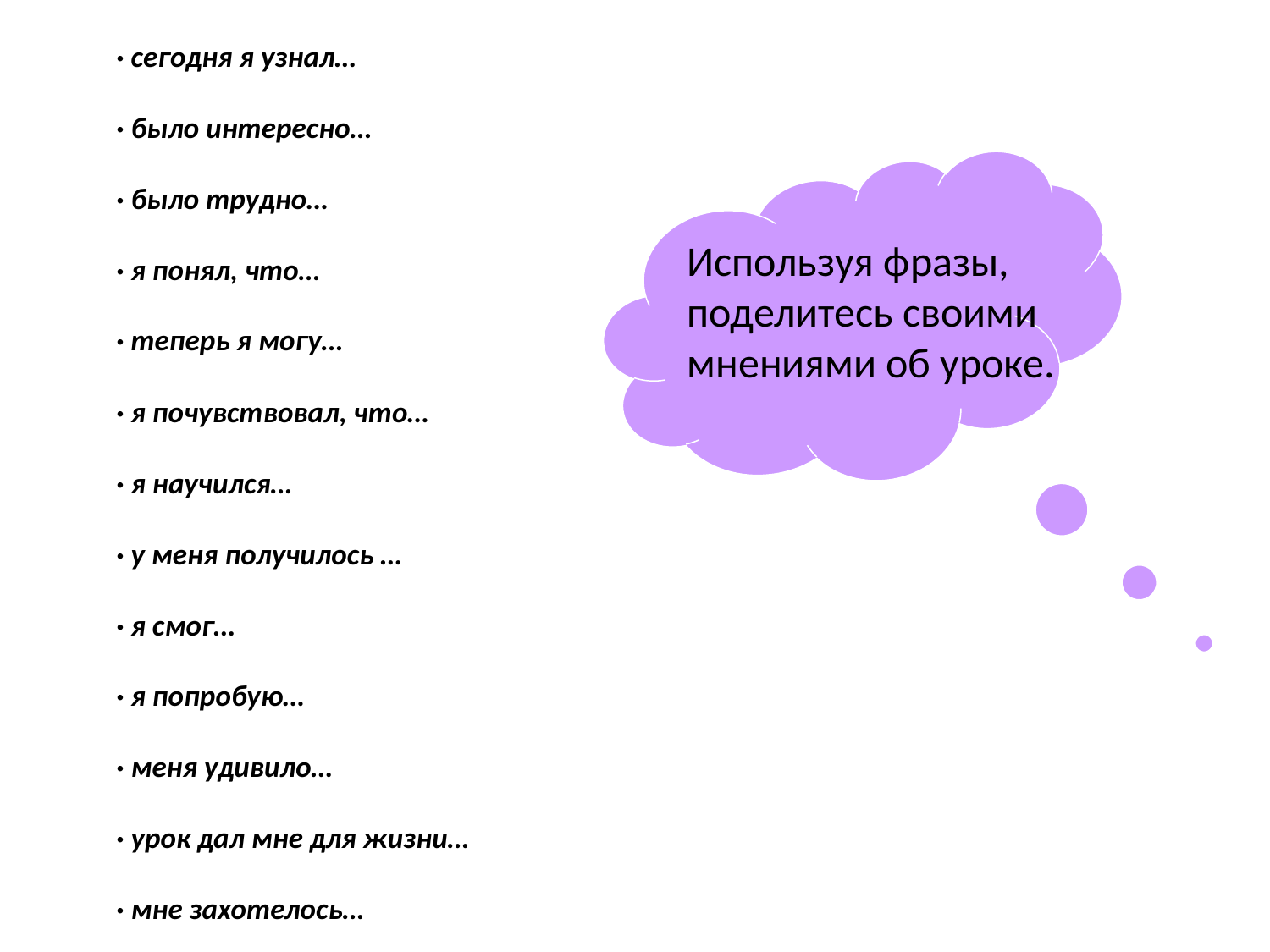

· сегодня я узнал…
· было интересно…
· было трудно…
· я понял, что…
· теперь я могу…
· я почувствовал, что…
· я научился…
· у меня получилось …
· я смог…
· я попробую…
· меня удивило…
· урок дал мне для жизни…
· мне захотелось…

#

Используя фразы, поделитесь своими мнениями об уроке.